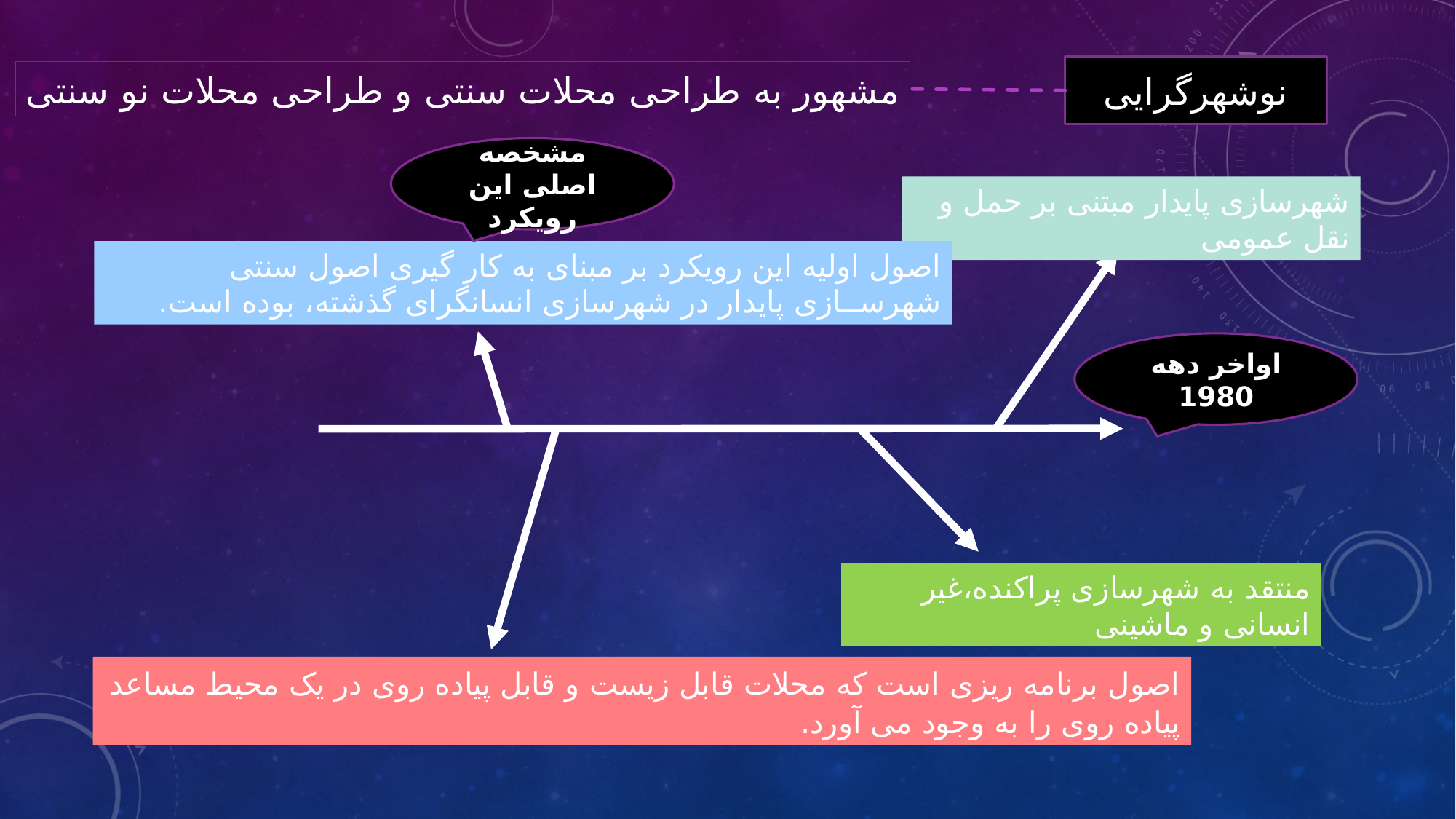

نوشهرگرایی
مشهور به طراحی محلات سنتی و طراحی محلات نو سنتی
مشخصه اصلی این رویکرد
شهرسازی پایدار مبتنی بر حمل و نقل عمومی
اصول اولیه این رویکرد بر مبنای به کار گیری اصول سنتی شهرســازی پایدار در شهرسازی انسانگرای گذشته، بوده است.

اواخر دهه 1980

منتقد به شهرسازی پراکنده،غیر انسانی و ماشینی
اصول برنامه ریزی است که محلات قابل زیست و قابل پیاده روی در یک محیط مساعد پیاده روی را به وجود می آورد.